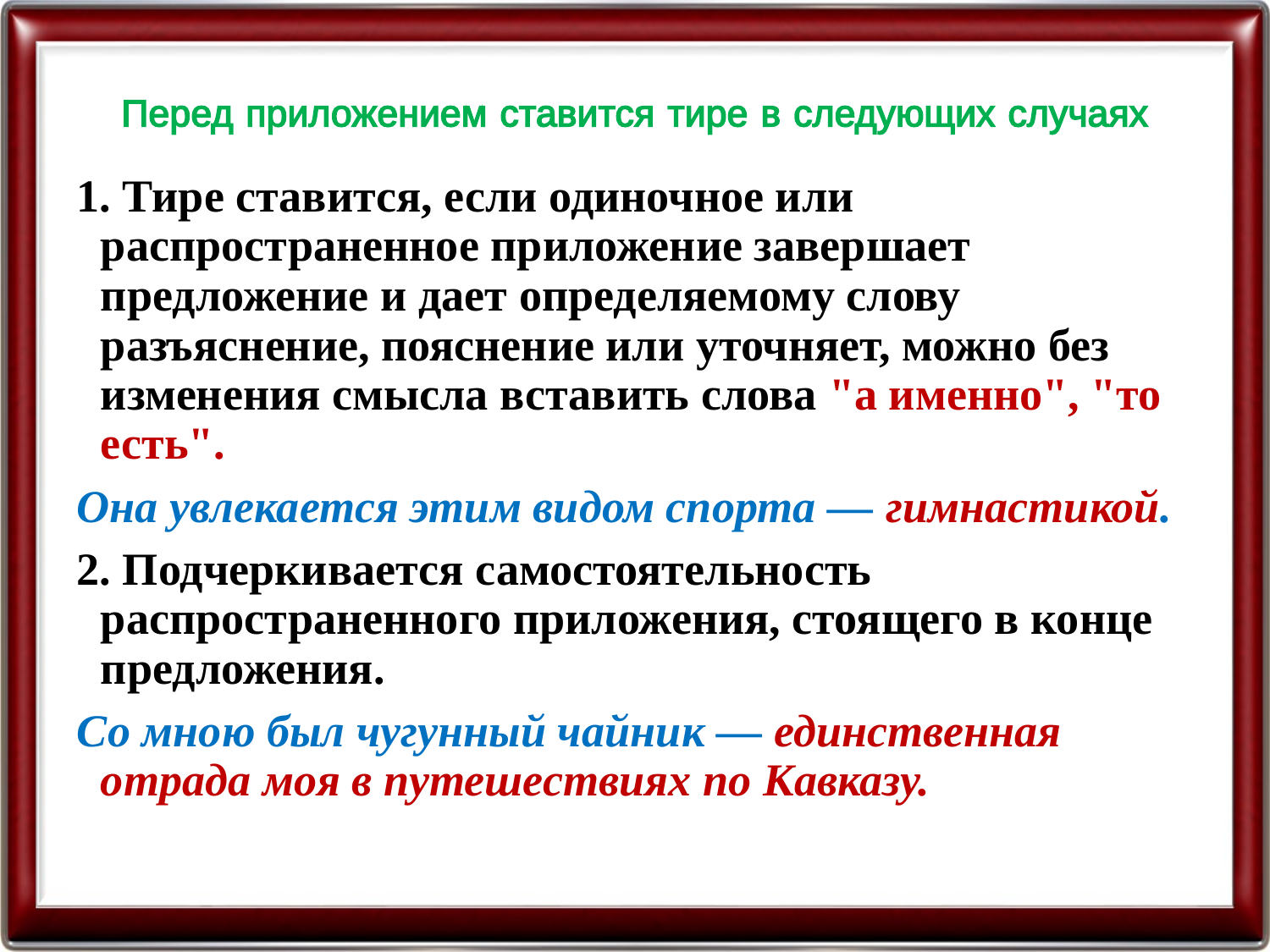

# Перед приложением ставится тире в следующих случаях
1. Тире ставится, если одиночное или распространенное приложение завершает предложение и дает определяемому слову разъяснение, пояснение или уточняет, можно без изменения смысла вставить слова "а именно", "то есть".
Она увлекается этим видом спорта — гимнастикой.
2. Подчеркивается самостоятельность распространенного приложения, стоящего в конце предложения.
Со мною был чугунный чайник — единственная отрада моя в путешествиях по Кавказу.